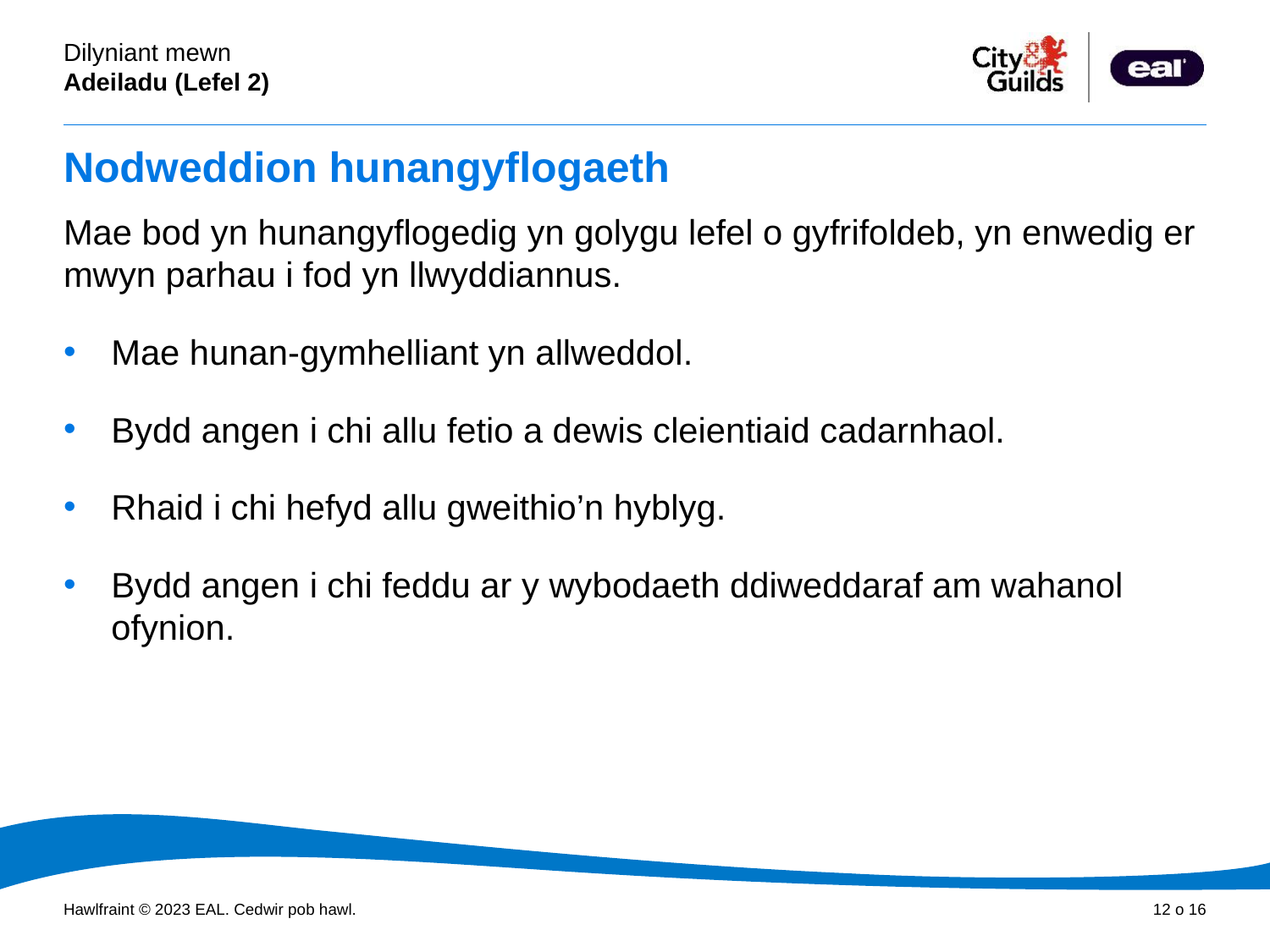

# Nodweddion hunangyflogaeth
Mae bod yn hunangyflogedig yn golygu lefel o gyfrifoldeb, yn enwedig er mwyn parhau i fod yn llwyddiannus.
Mae hunan-gymhelliant yn allweddol.
Bydd angen i chi allu fetio a dewis cleientiaid cadarnhaol.
Rhaid i chi hefyd allu gweithio’n hyblyg.
Bydd angen i chi feddu ar y wybodaeth ddiweddaraf am wahanol ofynion.